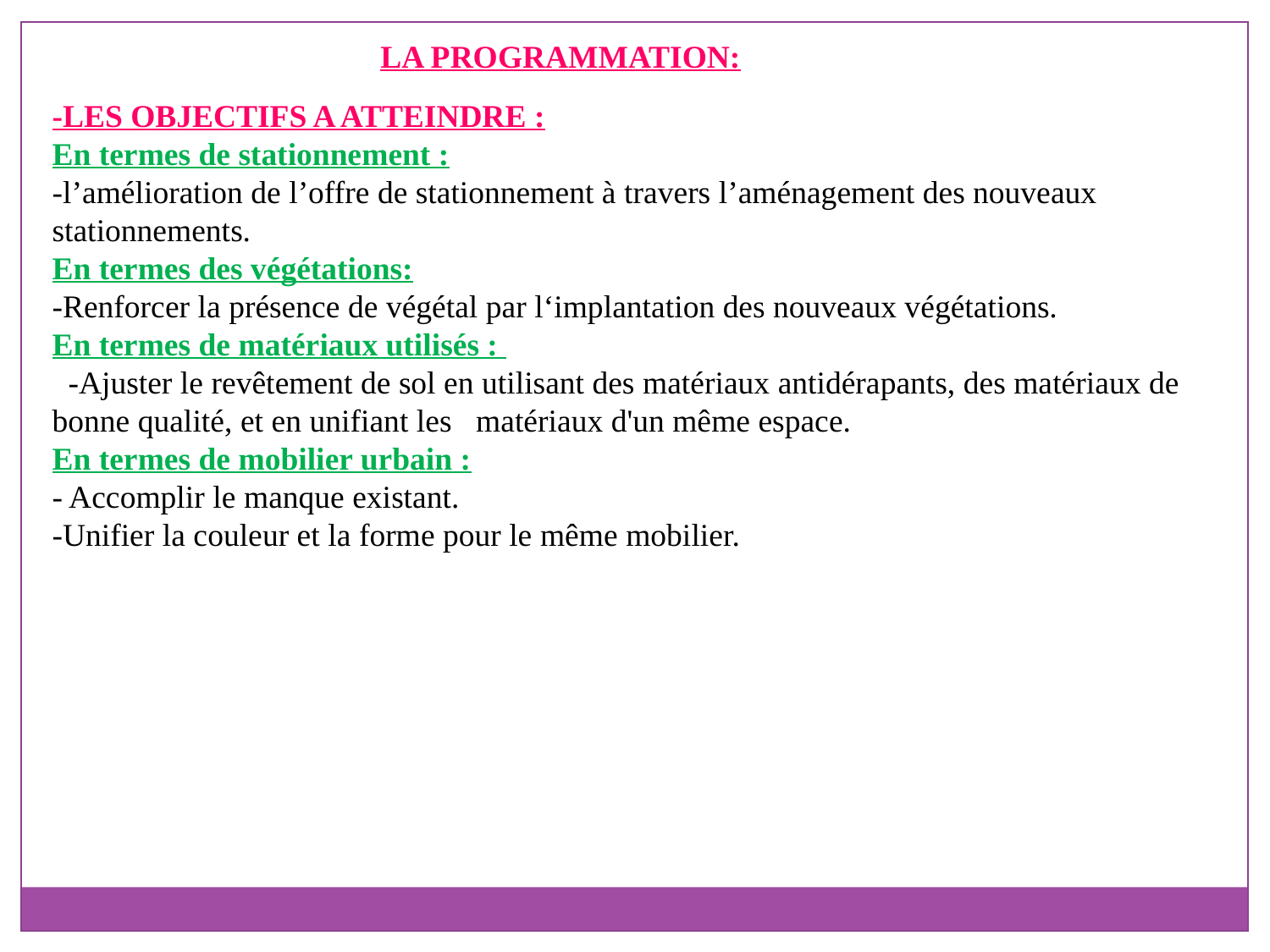

LA PROGRAMMATION:
-LES OBJECTIFS A ATTEINDRE :
En termes de stationnement :
-l’amélioration de l’offre de stationnement à travers l’aménagement des nouveaux stationnements.
En termes des végétations:
-Renforcer la présence de végétal par l‘implantation des nouveaux végétations.
En termes de matériaux utilisés :
  -Ajuster le revêtement de sol en utilisant des matériaux antidérapants, des matériaux de bonne qualité, et en unifiant les   matériaux d'un même espace.
En termes de mobilier urbain :
- Accomplir le manque existant.
-Unifier la couleur et la forme pour le même mobilier.